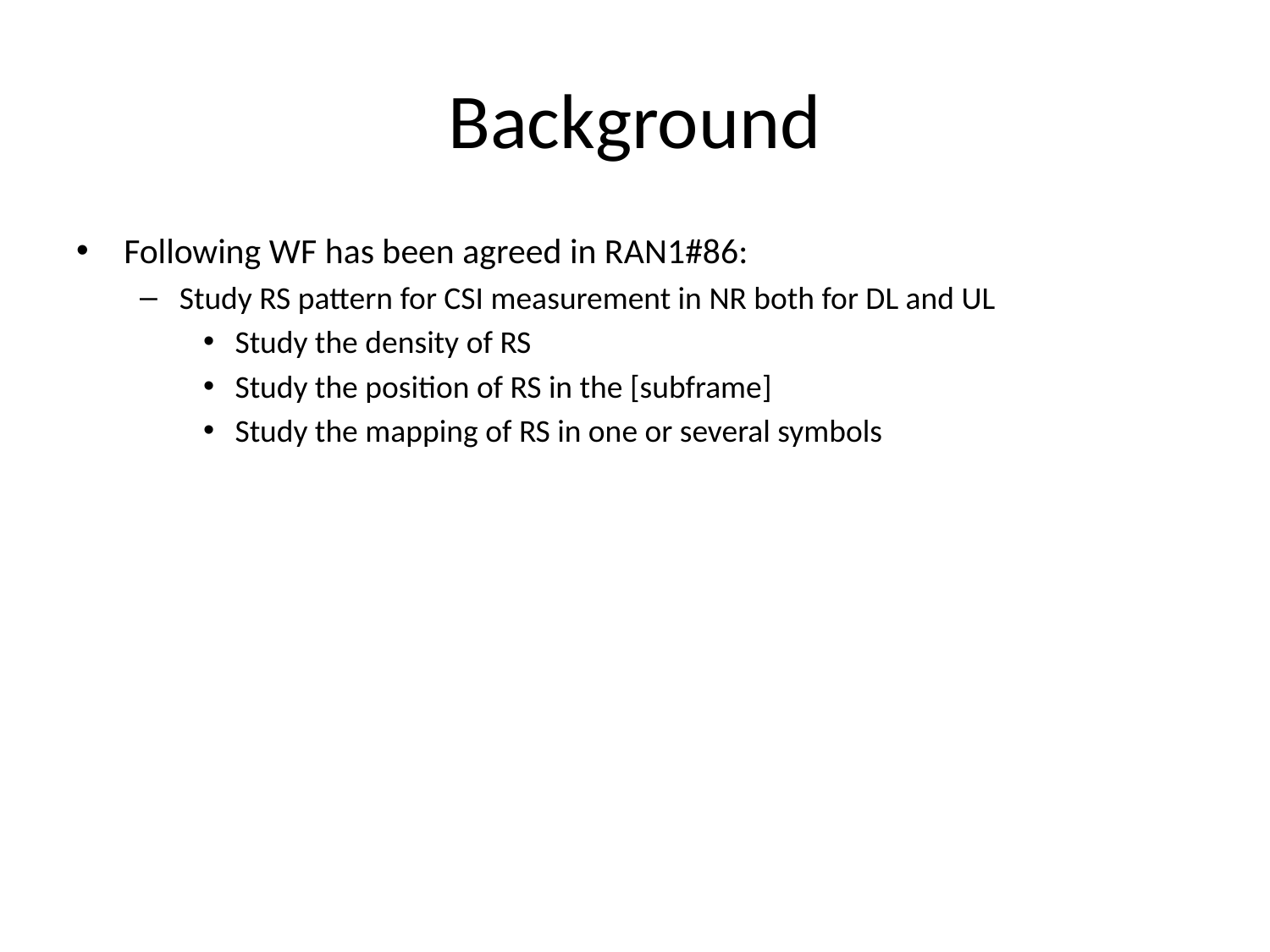

# Background
Following WF has been agreed in RAN1#86:
Study RS pattern for CSI measurement in NR both for DL and UL
Study the density of RS
Study the position of RS in the [subframe]
Study the mapping of RS in one or several symbols